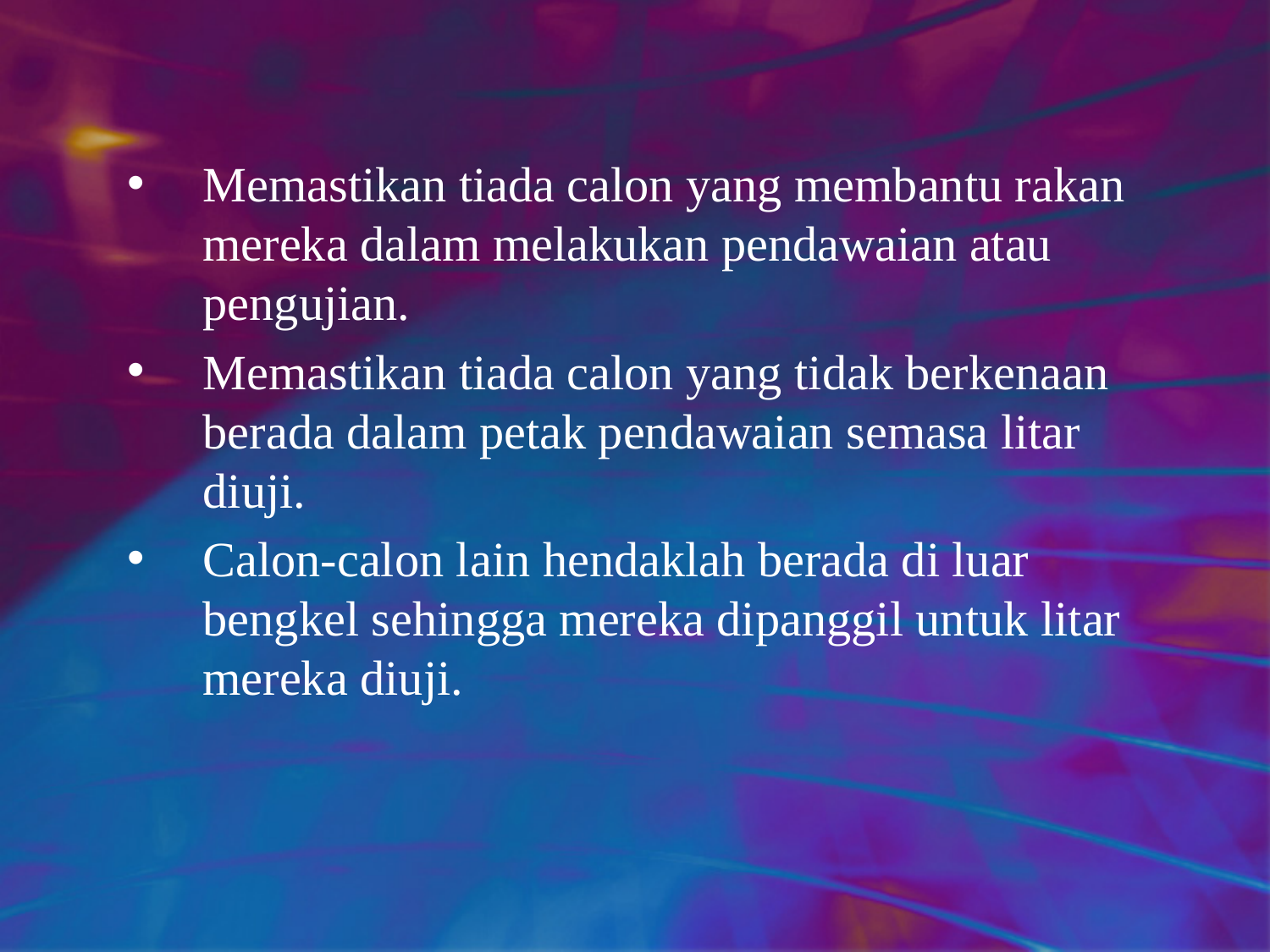

Memastikan tiada calon yang membantu rakan mereka dalam melakukan pendawaian atau pengujian.
Memastikan tiada calon yang tidak berkenaan berada dalam petak pendawaian semasa litar diuji.
Calon-calon lain hendaklah berada di luar bengkel sehingga mereka dipanggil untuk litar mereka diuji.